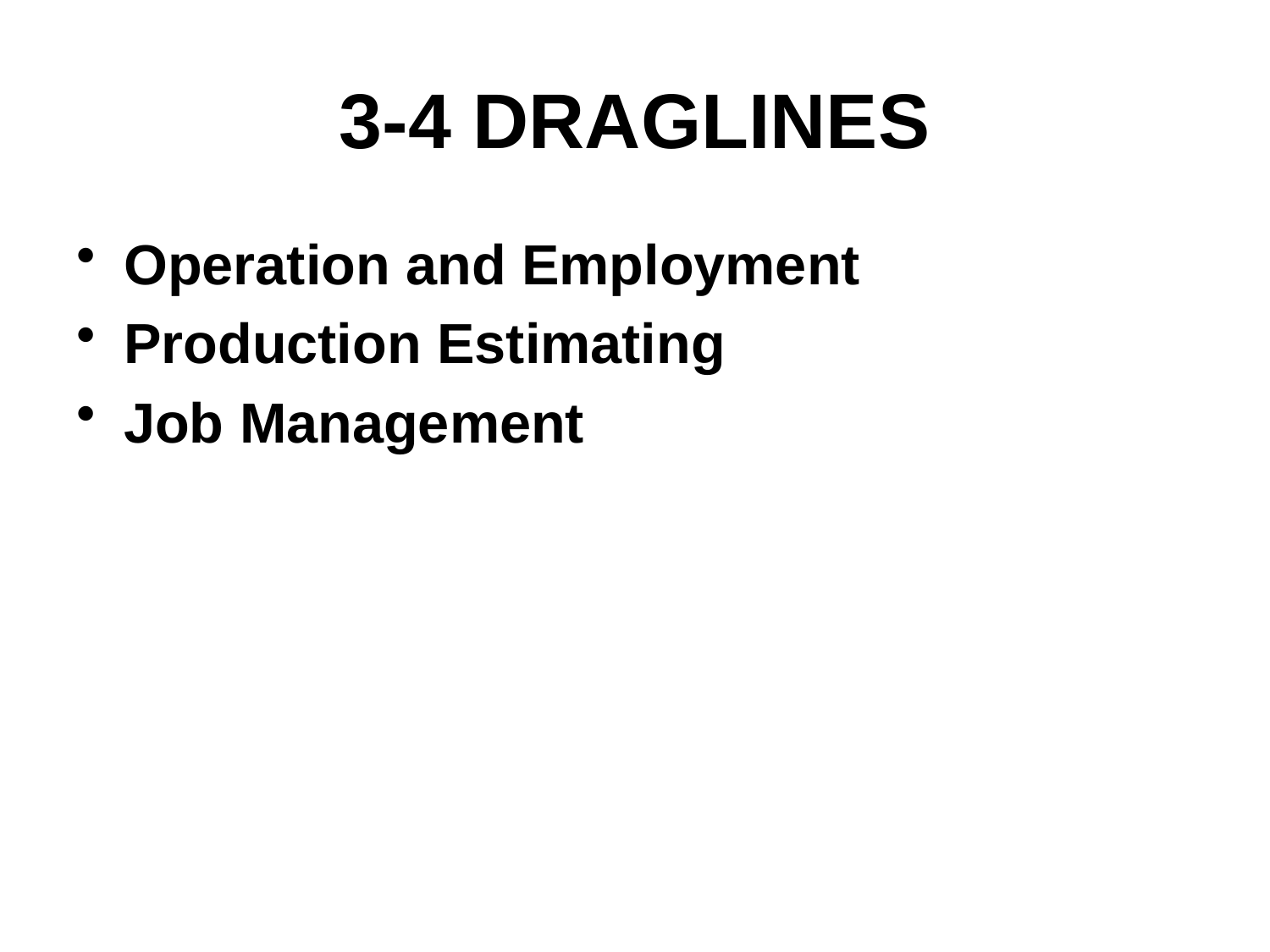

# 3-4 DRAGLINES
Operation and Employment
Production Estimating
Job Management